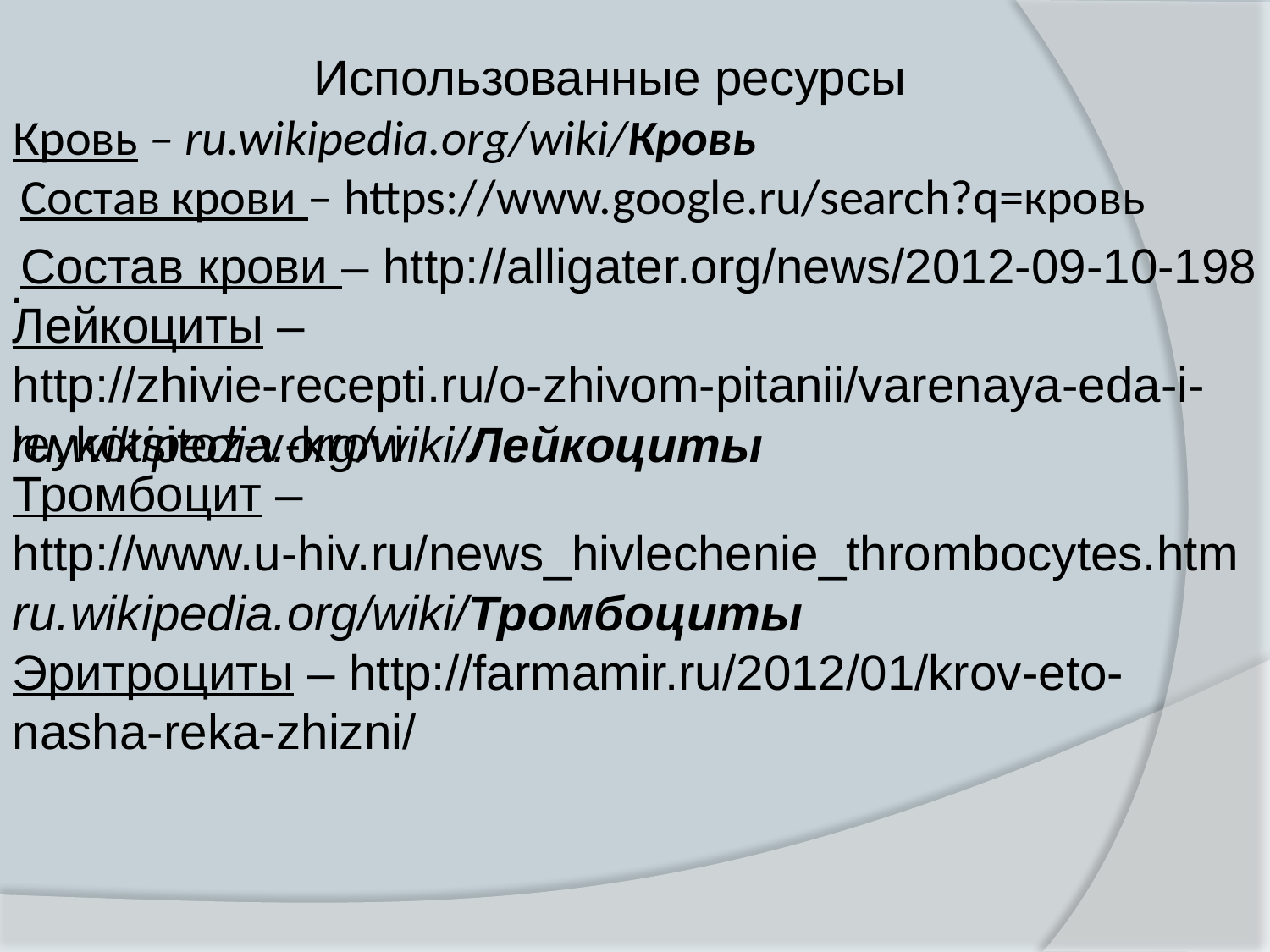

Использованные ресурсы
Кровь – ru.wikipedia.org/wiki/Кровь

Состав крови – https://www.google.ru/search?q=кровь
Состав крови – http://alligater.org/news/2012-09-10-198
.
Лейкоциты – http://zhivie-recepti.ru/o-zhivom-pitanii/varenaya-eda-i-leykotsitoz-v-krovi
ru.wikipedia.org/wiki/Лейкоциты
Тромбоцит – http://www.u-hiv.ru/news_hivlechenie_thrombocytes.htm
ru.wikipedia.org/wiki/Тромбоциты
Эритроциты – http://farmamir.ru/2012/01/krov-eto-nasha-reka-zhizni/